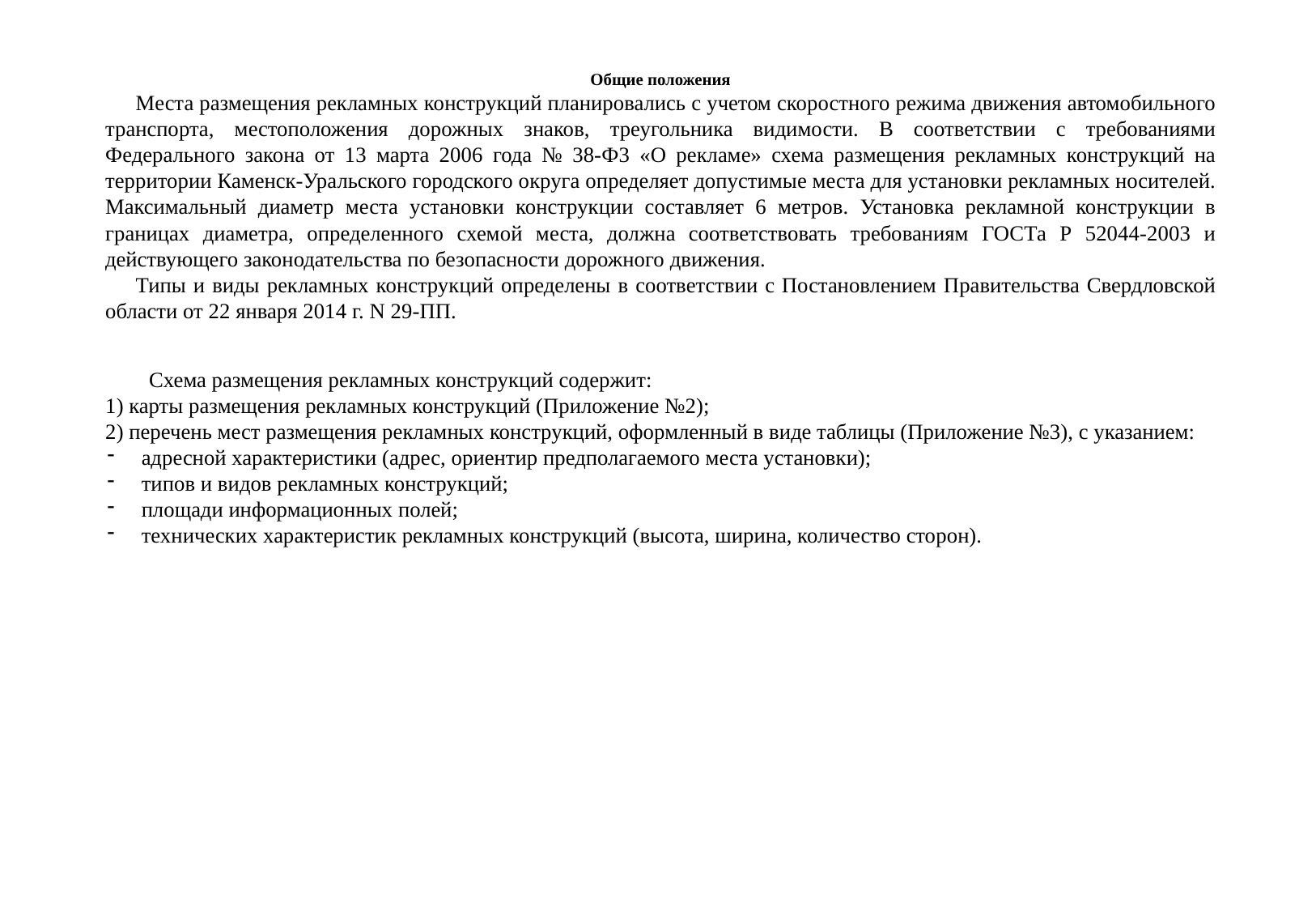

Общие положения
Места размещения рекламных конструкций планировались с учетом скоростного режима движения автомобильного транспорта, местоположения дорожных знаков, треугольника видимости. В соответствии с требованиями Федерального закона от 13 марта 2006 года № 38-Ф3 «О рекламе» схема размещения рекламных конструкций на территории Каменск-Уральского городского округа определяет допустимые места для установки рекламных носителей. Максимальный диаметр места установки конструкции составляет 6 метров. Установка рекламной конструкции в границах диаметра, определенного схемой места, должна соответствовать требованиям ГОСТа Р 52044-2003 и действующего законодательства по безопасности дорожного движения.
Типы и виды рекламных конструкций определены в соответствии с Постановлением Правительства Свердловской области от 22 января 2014 г. N 29-ПП.
        Схема размещения рекламных конструкций содержит:
1) карты размещения рекламных конструкций (Приложение №2);
2) перечень мест размещения рекламных конструкций, оформленный в виде таблицы (Приложение №3), с указанием:
 адресной характеристики (адрес, ориентир предполагаемого места установки);
 типов и видов рекламных конструкций;
 площади информационных полей;
 технических характеристик рекламных конструкций (высота, ширина, количество сторон).